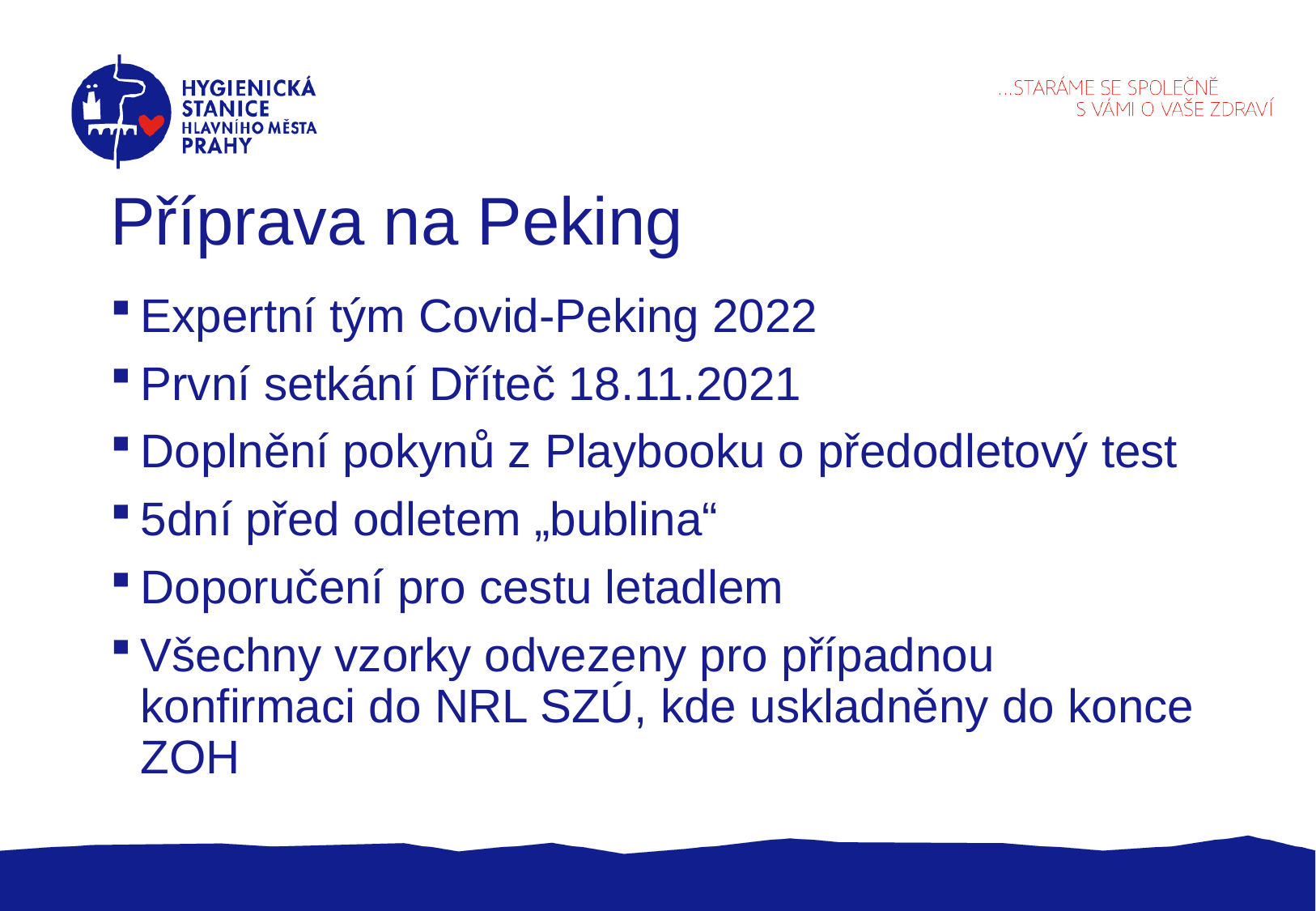

# Příprava na Peking
Expertní tým Covid-Peking 2022
První setkání Dříteč 18.11.2021
Doplnění pokynů z Playbooku o předodletový test
5dní před odletem „bublina“
Doporučení pro cestu letadlem
Všechny vzorky odvezeny pro případnou konfirmaci do NRL SZÚ, kde uskladněny do konce ZOH